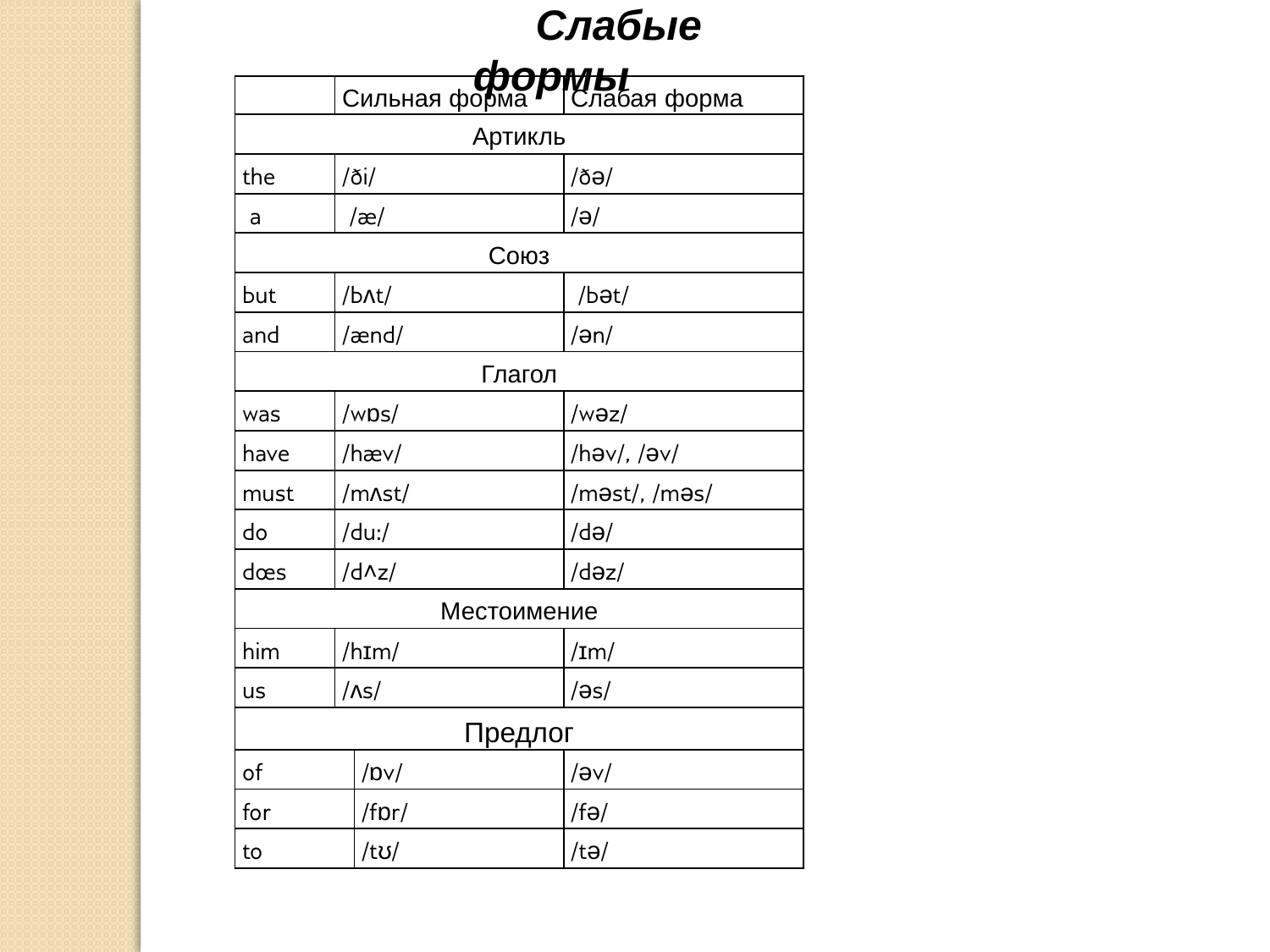

Слабые формы
|  | Сильная форма |  | Слабая форма |
| --- | --- | --- | --- |
| Артикль |  |  |  |
| the | /ði/ |  | /ðə/ |
| a | /æ/ |  | /ə/ |
| Союз |  |  |  |
| but | /bʌt/ |  | /bət/ |
| and | /ænd/ |  | /ən/ |
| Глагол |  |  |  |
| was | /wɒs/ |  | /wəz/ |
| have | /hæv/ |  | /həv/, /əv/ |
| must | /mʌst/ |  | /məst/, /məs/ |
| do | /du:/ |  | /də/ |
| does | /d˄z/ |  | /dəz/ |
| Местоимение |  |  |  |
| him | /hɪm/ |  | /ɪm/ |
| us | /ʌs/ |  | /əs/ |
| Предлог |  |  |  |
| of |  | /ɒv/ | /əv/ |
| for |  | /fɒr/ | /fə/ |
| to |  | /tʊ/ | /tə/ |